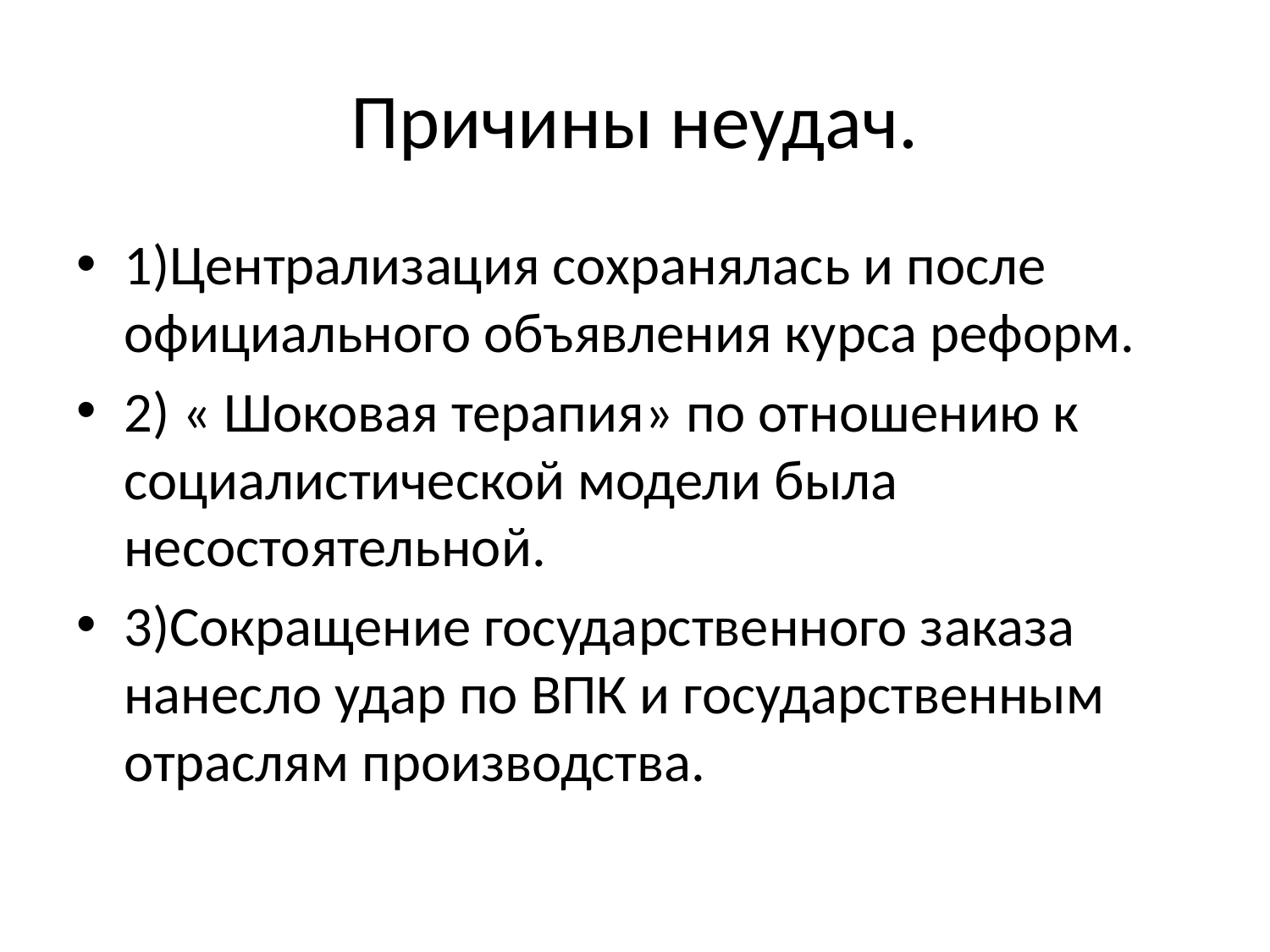

# Причины неудач.
1)Централизация сохранялась и после официального объявления курса реформ.
2) « Шоковая терапия» по отношению к социалистической модели была несостоятельной.
3)Сокращение государственного заказа нанесло удар по ВПК и государственным отраслям производства.